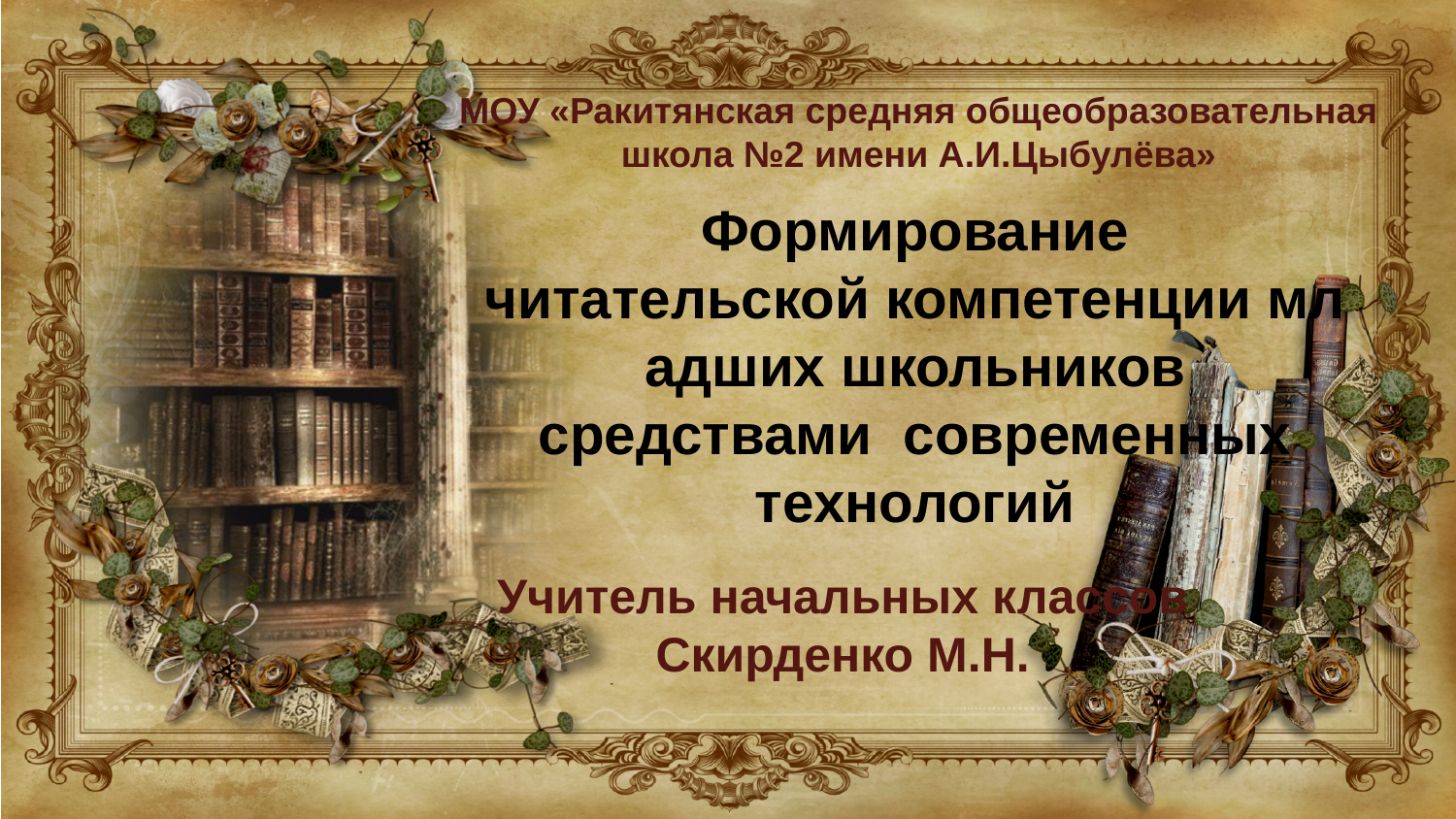

МОУ «Ракитянская средняя общеобразовательная школа №2 имени А.И.Цыбулёва»
Формирование читательской компетенции младших школьников средствами  современных технологий
Учитель начальных классов Скирденко М.Н.